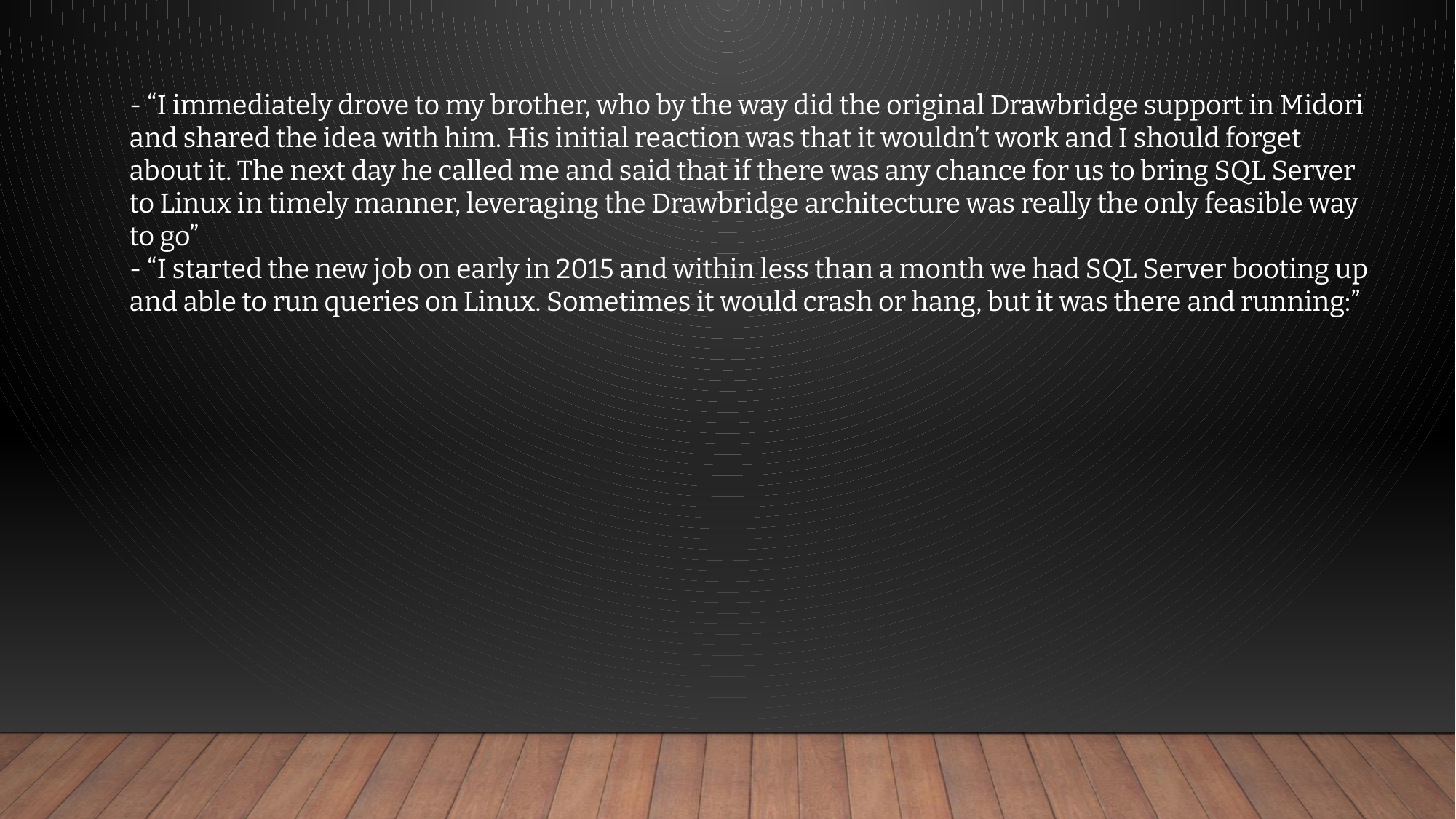

- “I immediately drove to my brother, who by the way did the original Drawbridge support in Midori and shared the idea with him. His initial reaction was that it wouldn’t work and I should forget about it. The next day he called me and said that if there was any chance for us to bring SQL Server to Linux in timely manner, leveraging the Drawbridge architecture was really the only feasible way to go”
- “I started the new job on early in 2015 and within less than a month we had SQL Server booting up and able to run queries on Linux. Sometimes it would crash or hang, but it was there and running:”